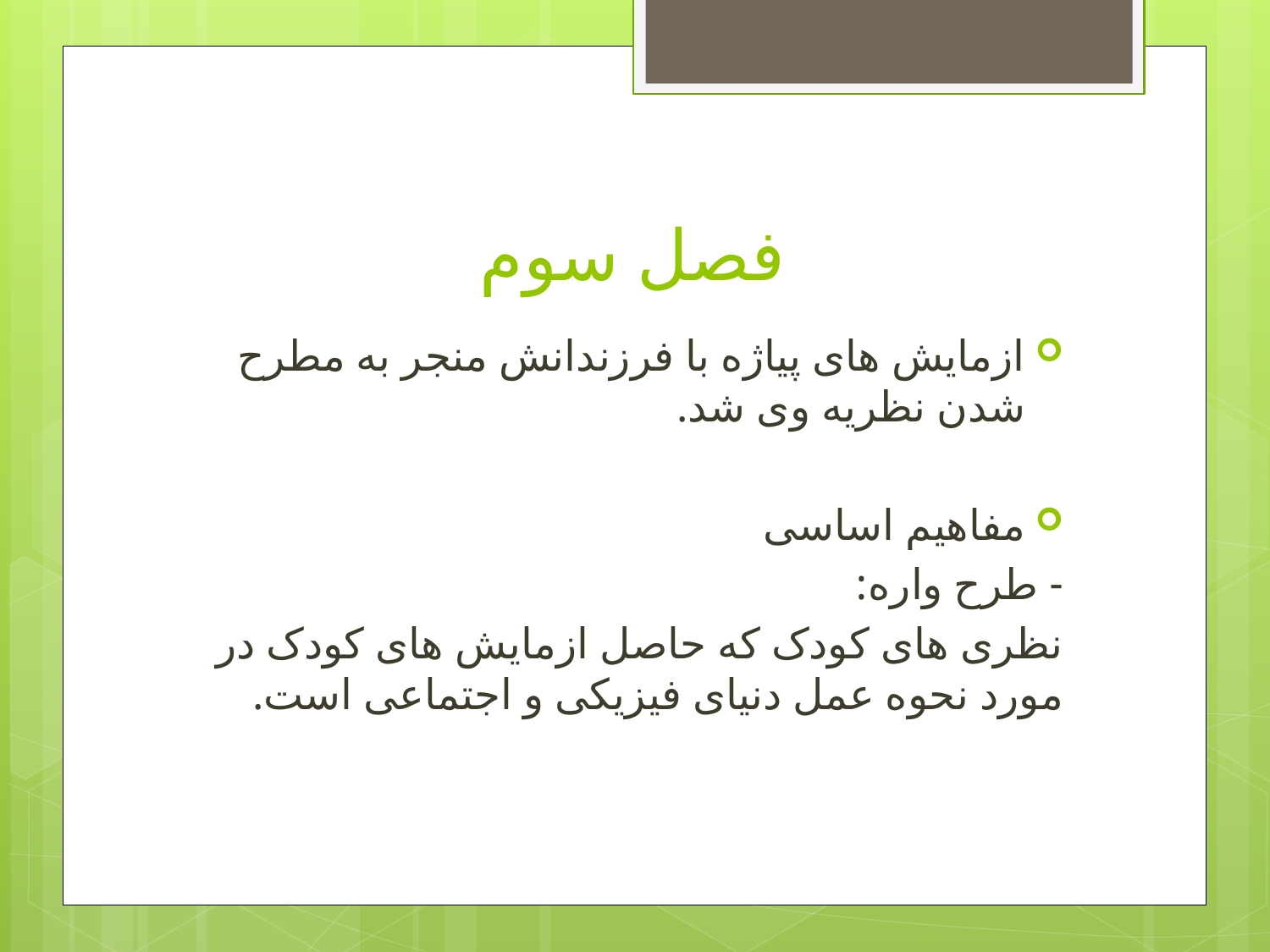

# فصل سوم
ازمایش های پیاژه با فرزندانش منجر به مطرح شدن نظریه وی شد.

مفاهیم اساسی
- طرح واره:
نظری های کودک که حاصل ازمایش های کودک در مورد نحوه عمل دنیای فیزیکی و اجتماعی است.